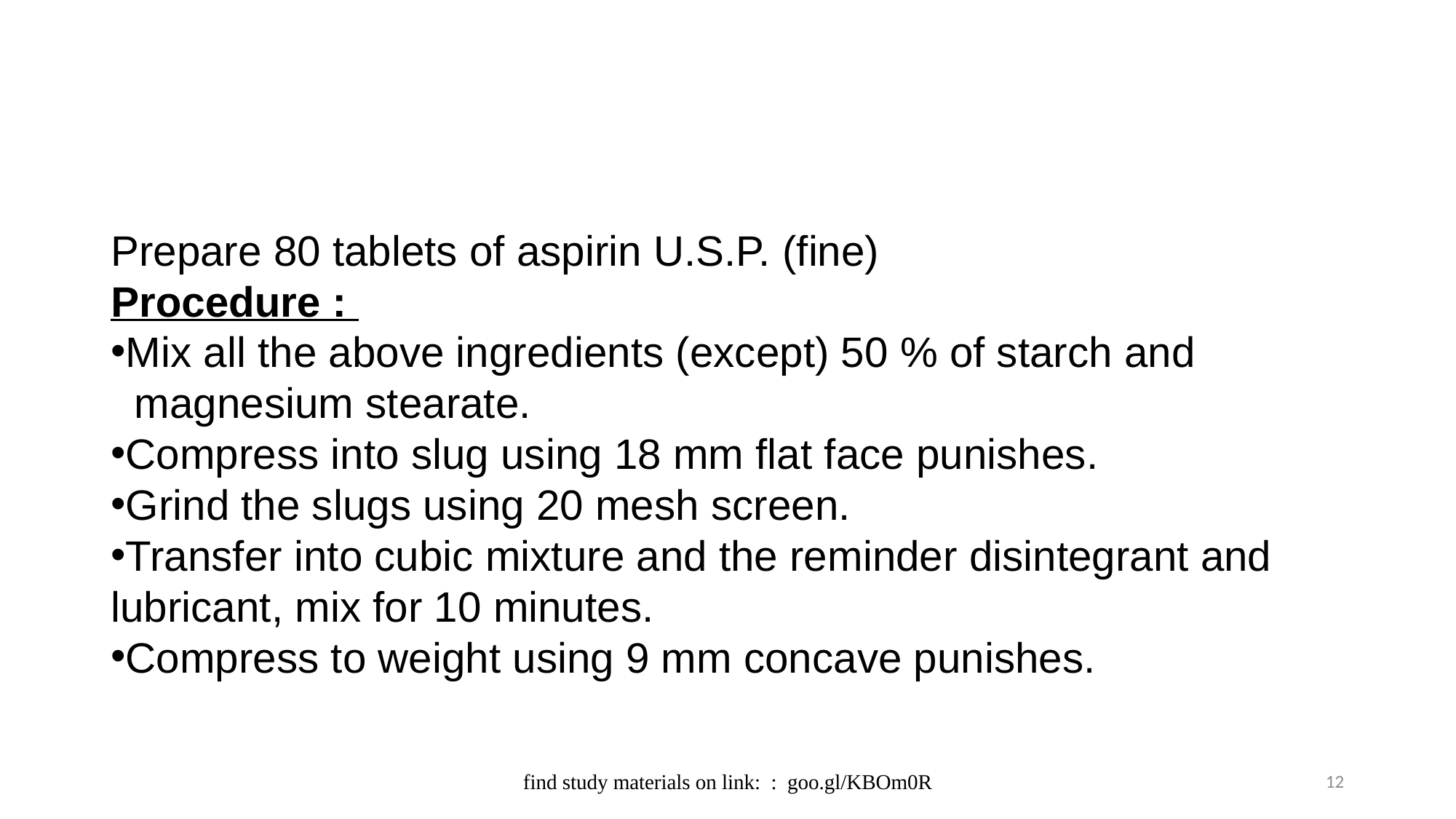

#
Prepare 80 tablets of aspirin U.S.P. (fine)
Procedure :
Mix all the above ingredients (except) 50 % of starch and               magnesium stearate.
Compress into slug using 18 mm flat face punishes.
Grind the slugs using 20 mesh screen.
Transfer into cubic mixture and the reminder disintegrant and lubricant, mix for 10 minutes.
Compress to weight using 9 mm concave punishes.

find study materials on link:  :  goo.gl/KBOm0R
12